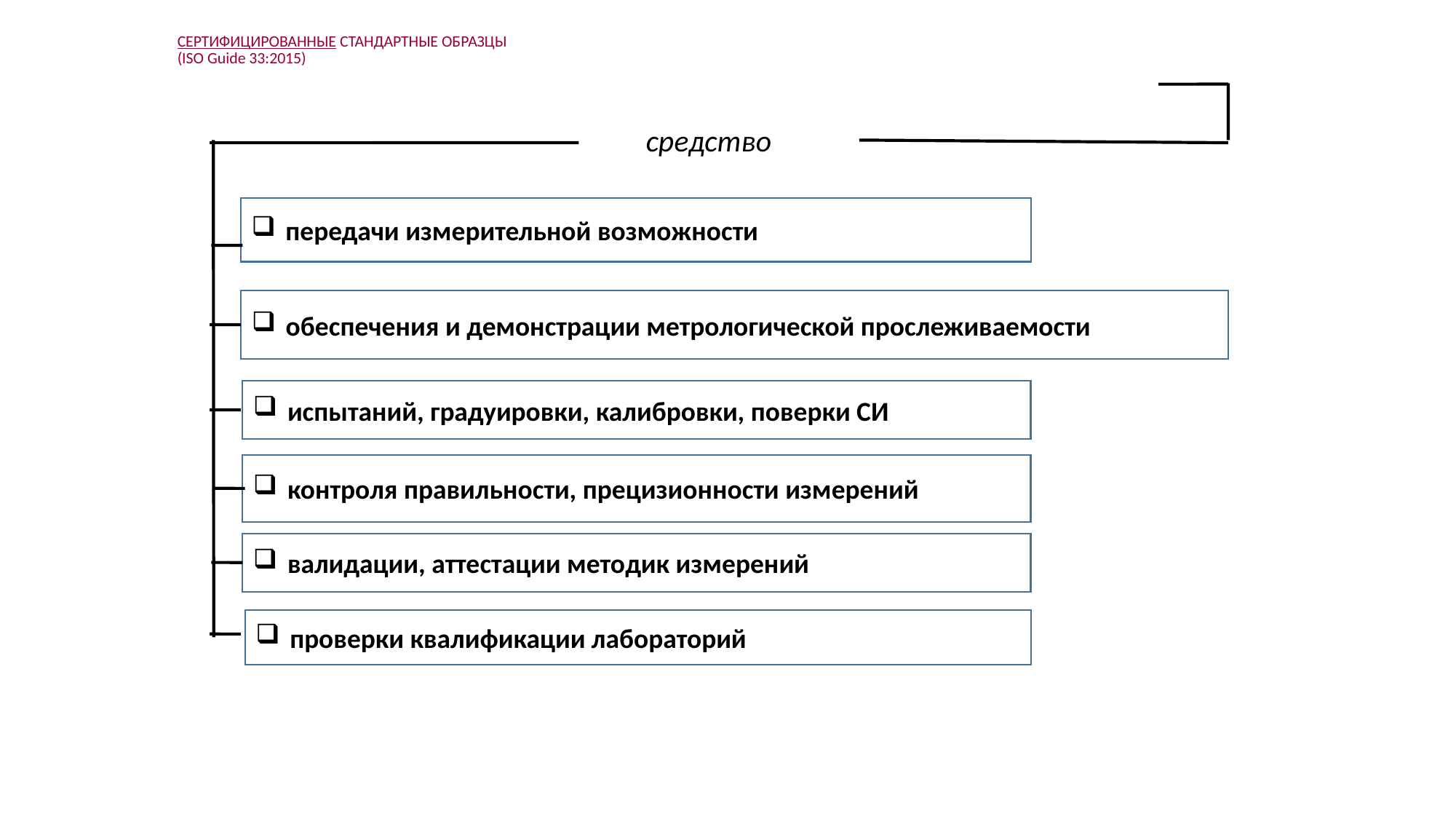

# СЕРТИФИЦИРОВАННЫЕ СТАНДАРТНЫЕ ОБРАЗЦЫ (ISO Guide 33:2015)

средство

передачи измерительной возможности

обеспечения и демонстрации метрологической прослеживаемости

испытаний, градуировки, калибровки, поверки СИ

контроля правильности, прецизионности измерений

валидации, аттестации методик измерений

проверки квалификации лабораторий